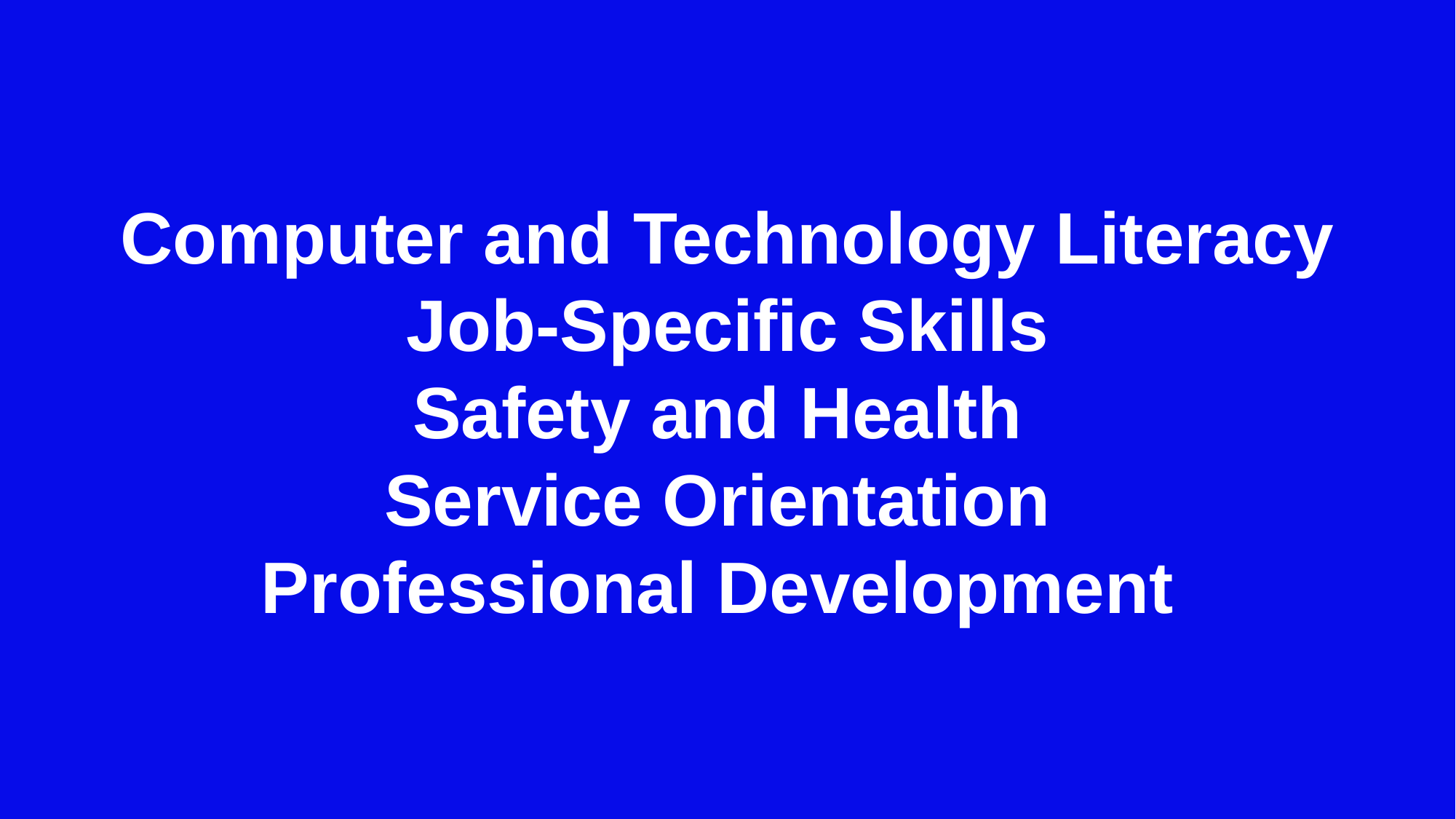

Computer and Technology Literacy
Job-Specific Skills
Safety and Health
Service Orientation
Professional Development